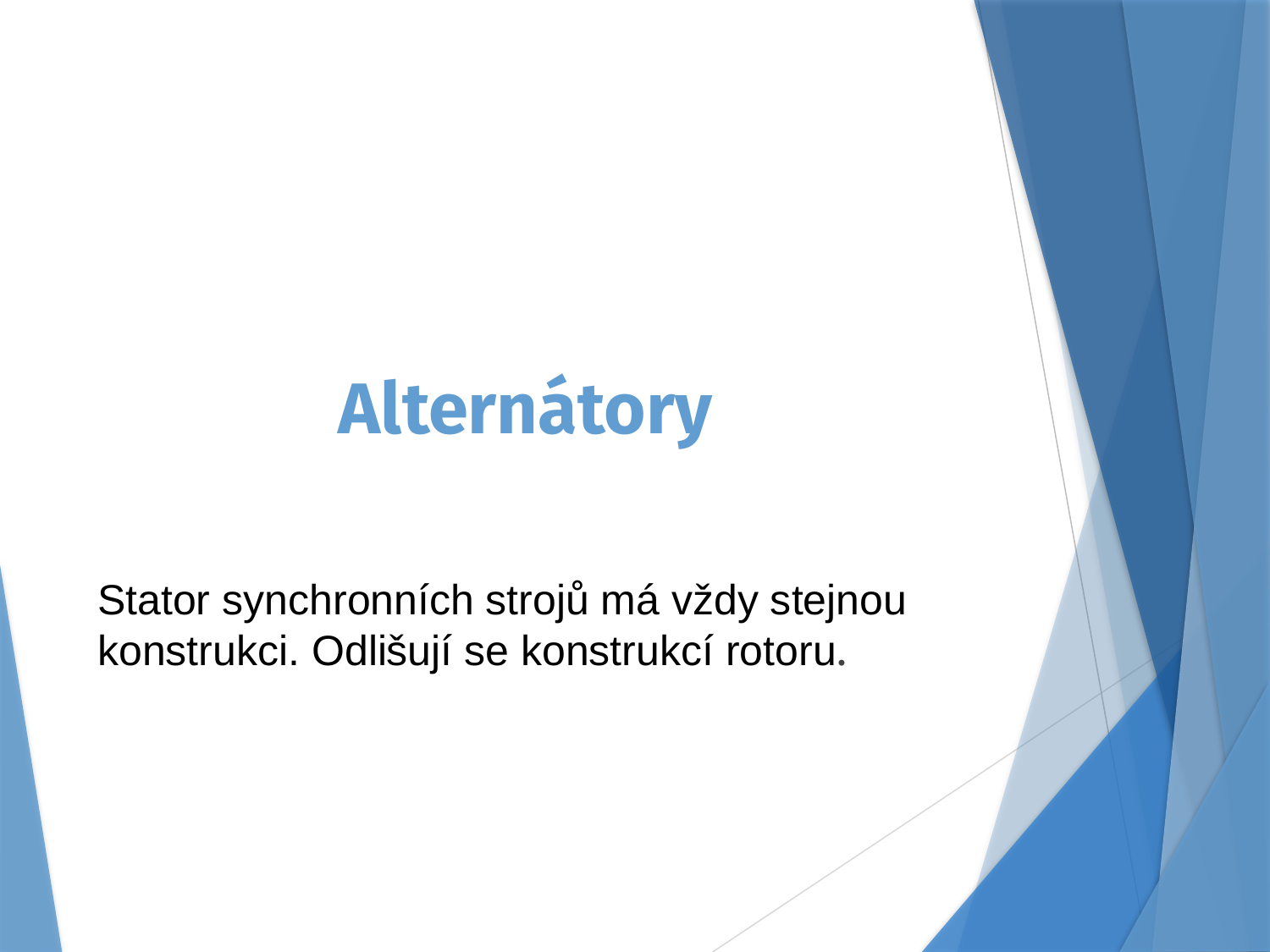

# Alternátory
Stator synchronních strojů má vždy stejnou konstrukci. Odlišují se konstrukcí rotoru.